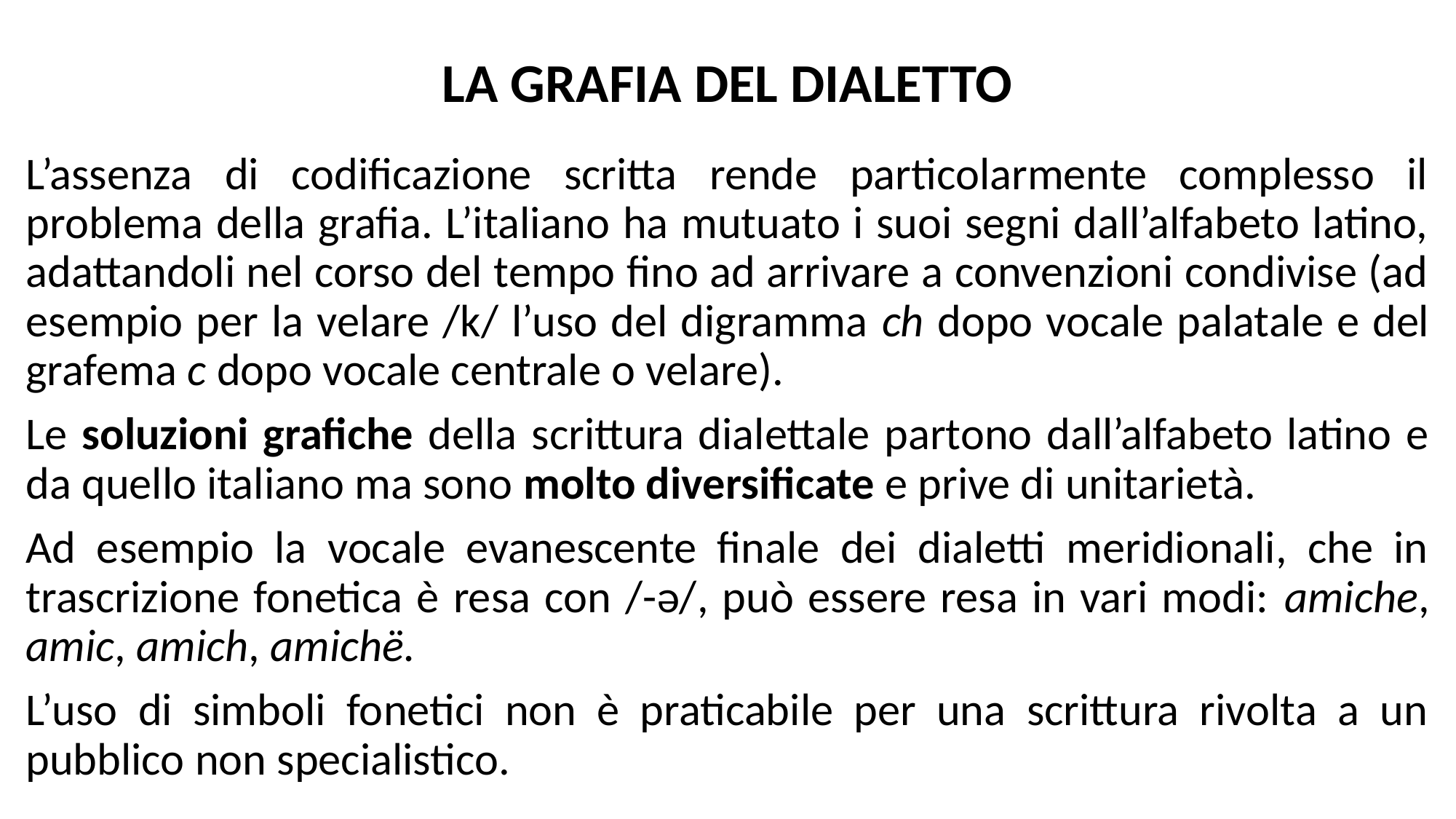

# LA GRAFIA DEL DIALETTO
L’assenza di codificazione scritta rende particolarmente complesso il problema della grafia. L’italiano ha mutuato i suoi segni dall’alfabeto latino, adattandoli nel corso del tempo fino ad arrivare a convenzioni condivise (ad esempio per la velare /k/ l’uso del digramma ch dopo vocale palatale e del grafema c dopo vocale centrale o velare).
Le soluzioni grafiche della scrittura dialettale partono dall’alfabeto latino e da quello italiano ma sono molto diversificate e prive di unitarietà.
Ad esempio la vocale evanescente finale dei dialetti meridionali, che in trascrizione fonetica è resa con /-ə/, può essere resa in vari modi: amiche, amic, amich, amichë.
L’uso di simboli fonetici non è praticabile per una scrittura rivolta a un pubblico non specialistico.